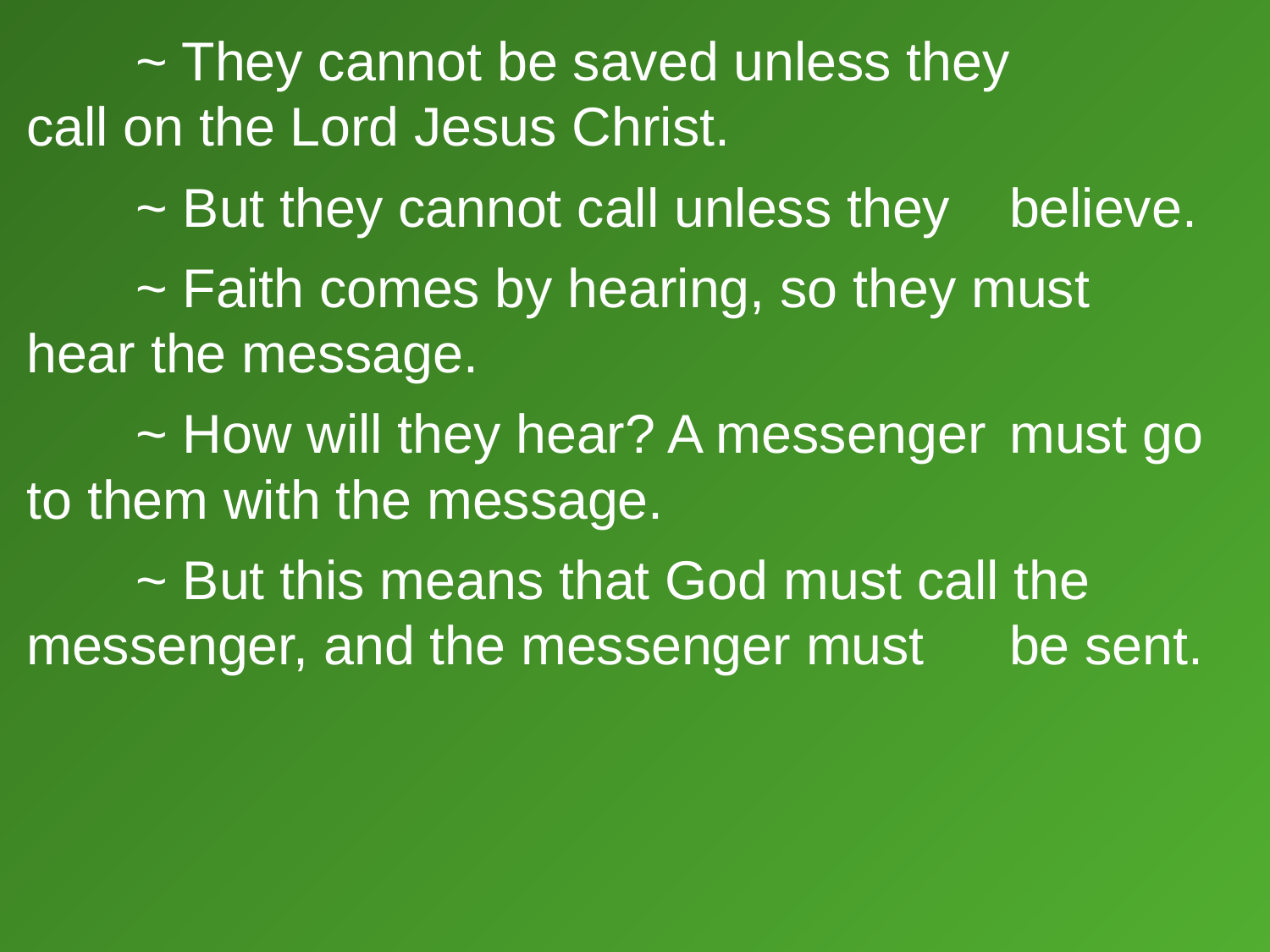

~ They cannot be saved unless they 						call on the Lord Jesus Christ.
		~ But they cannot call unless they 						believe.
		~ Faith comes by hearing, so they must 					hear the message.
		~ How will they hear? A messenger 						must go to them with the message.
		~ But this means that God must call the 					messenger, and the messenger must 					be sent.